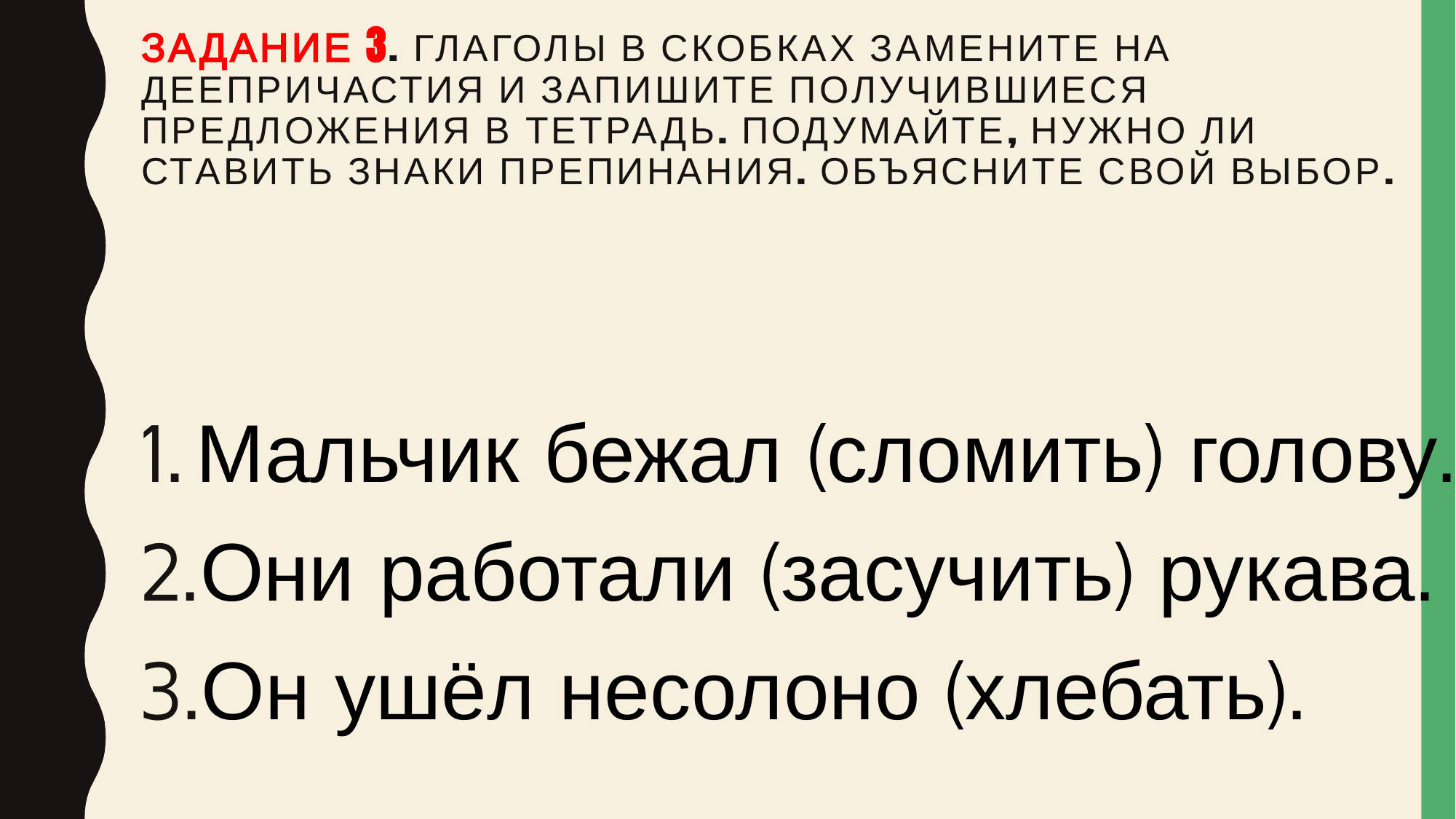

# Задание 3. Глаголы в скобках замените на деепричастия и запишите получившиеся предложения в тетрадь. Подумайте, нужно ли ставить знаки препинания. Объясните свой выбор.
Мальчик бежал (сломить) голову.
Они работали (засучить) рукава.
Он ушёл несолоно (хлебать).